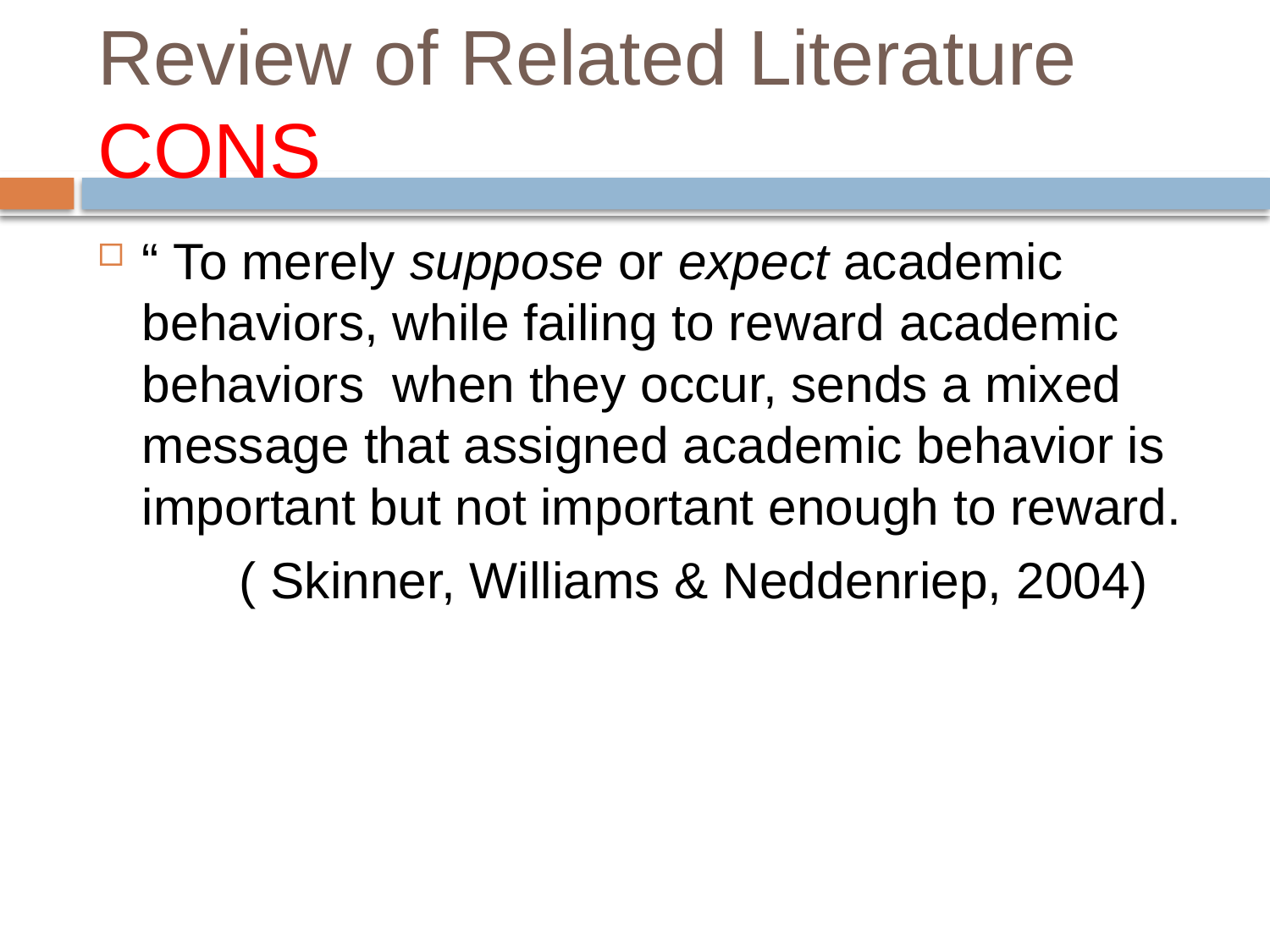

# Review of Related Literature CONS
“ To merely suppose or expect academic behaviors, while failing to reward academic behaviors  when they occur, sends a mixed message that assigned academic behavior is important but not important enough to reward.
          ( Skinner, Williams & Neddenriep, 2004)